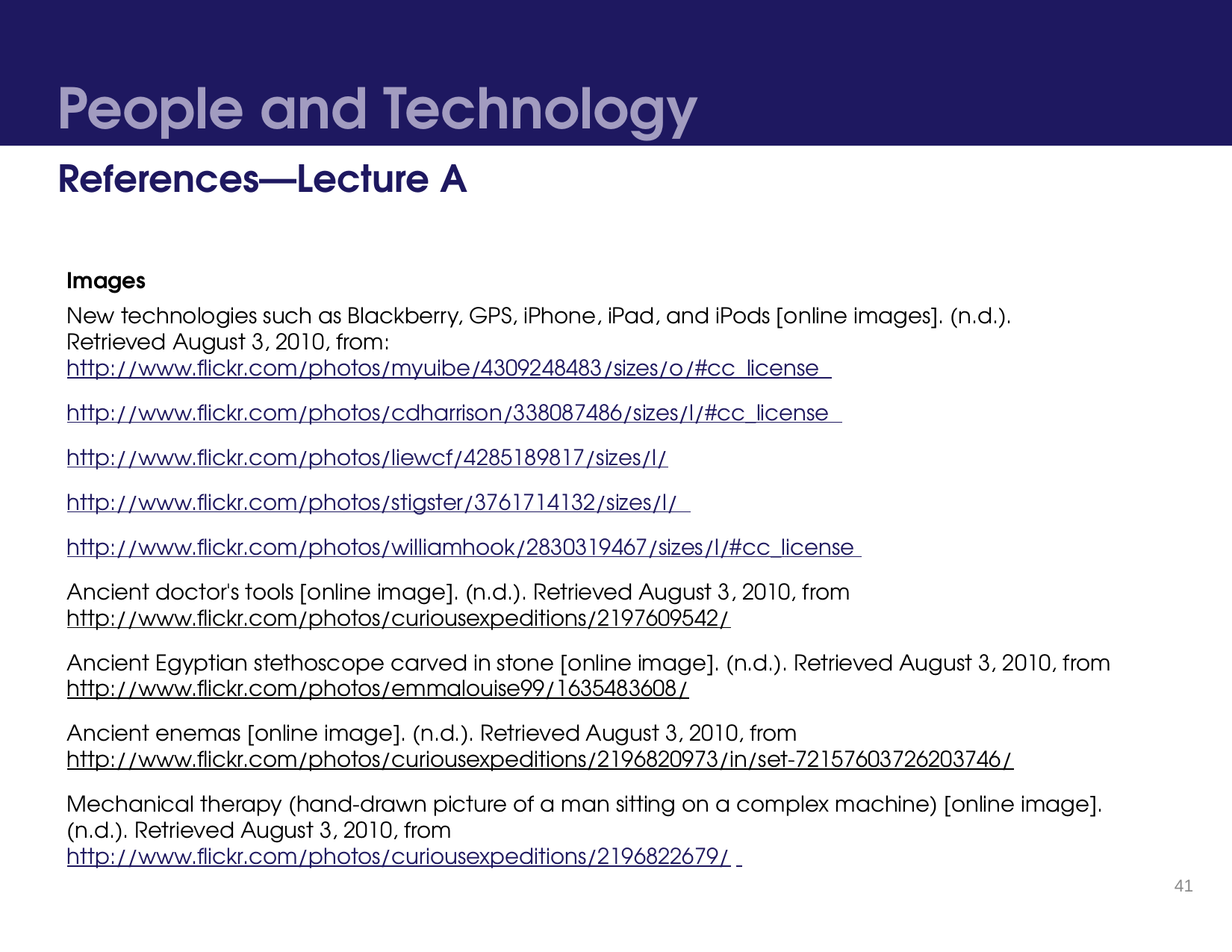

# People and Technology
References—Lecture A
Images
New technologies such as Blackberry, GPS, iPhone, iPad, and iPods [online images]. (n.d.). Retrieved August 3, 2010, from:
http://www.flickr.com/photos/myuibe/4309248483/sizes/o/#cc_license
http://www.flickr.com/photos/cdharrison/338087486/sizes/l/#cc_license
http://www.flickr.com/photos/liewcf/4285189817/sizes/l/
http://www.flickr.com/photos/stigster/3761714132/sizes/l/
http://www.flickr.com/photos/williamhook/2830319467/sizes/l/#cc_license
Ancient doctor's tools [online image]. (n.d.). Retrieved August 3, 2010, from
http://www.flickr.com/photos/curiousexpeditions/2197609542/
Ancient Egyptian stethoscope carved in stone [online image]. (n.d.). Retrieved August 3, 2010, from
http://www.flickr.com/photos/emmalouise99/1635483608/
Ancient enemas [online image]. (n.d.). Retrieved August 3, 2010, from
http://www.flickr.com/photos/curiousexpeditions/2196820973/in/set-72157603726203746/
Mechanical therapy (hand-drawn picture of a man sitting on a complex machine) [online image]. (n.d.). Retrieved August 3, 2010, from http://www.flickr.com/photos/curiousexpeditions/2196822679/
41